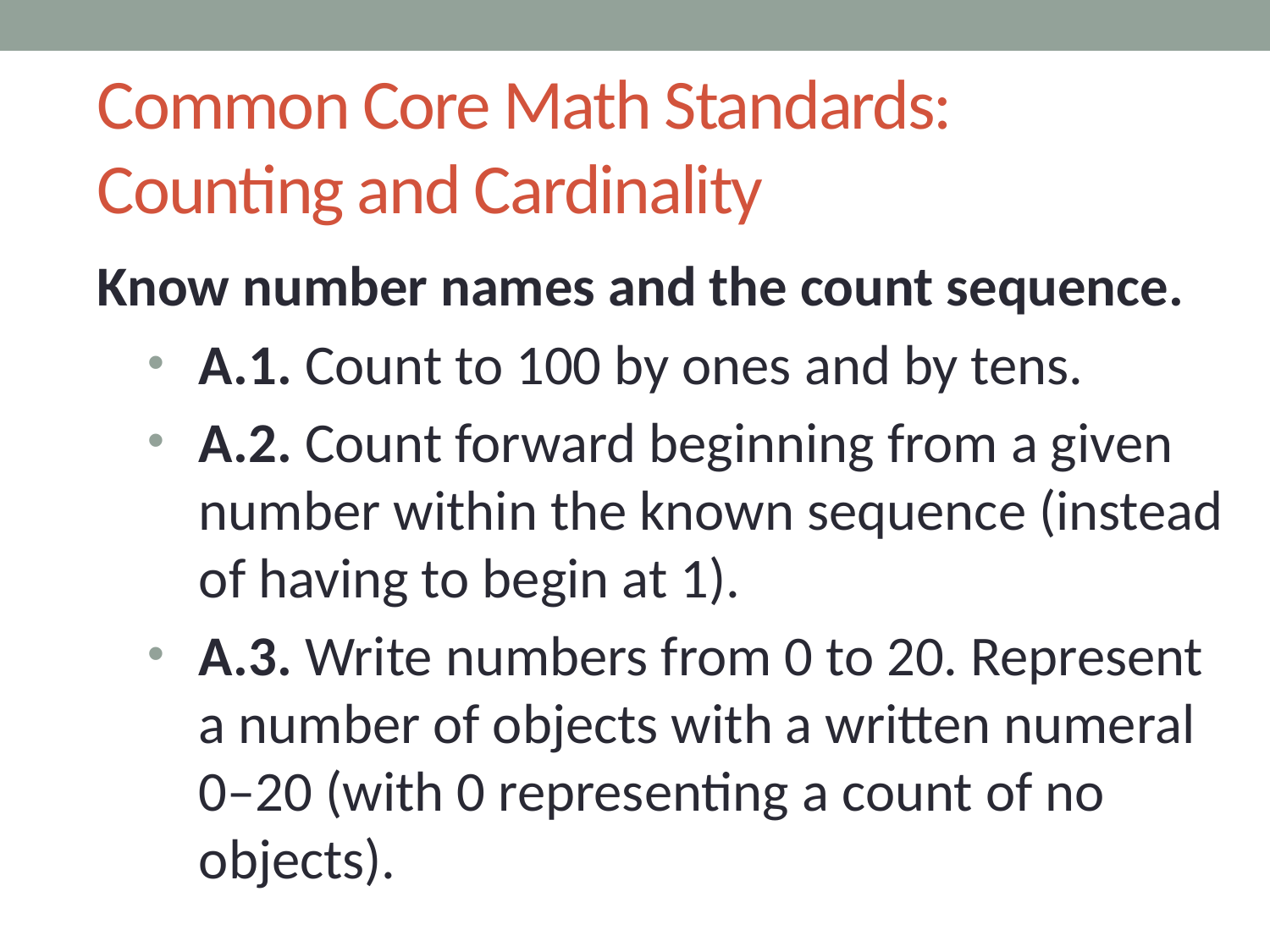

# Common Core Math Standards: Counting and Cardinality
Know number names and the count sequence.
A.1. Count to 100 by ones and by tens.
A.2. Count forward beginning from a given number within the known sequence (instead of having to begin at 1).
A.3. Write numbers from 0 to 20. Represent a number of objects with a written numeral
0–20 (with 0 representing a count of no objects).